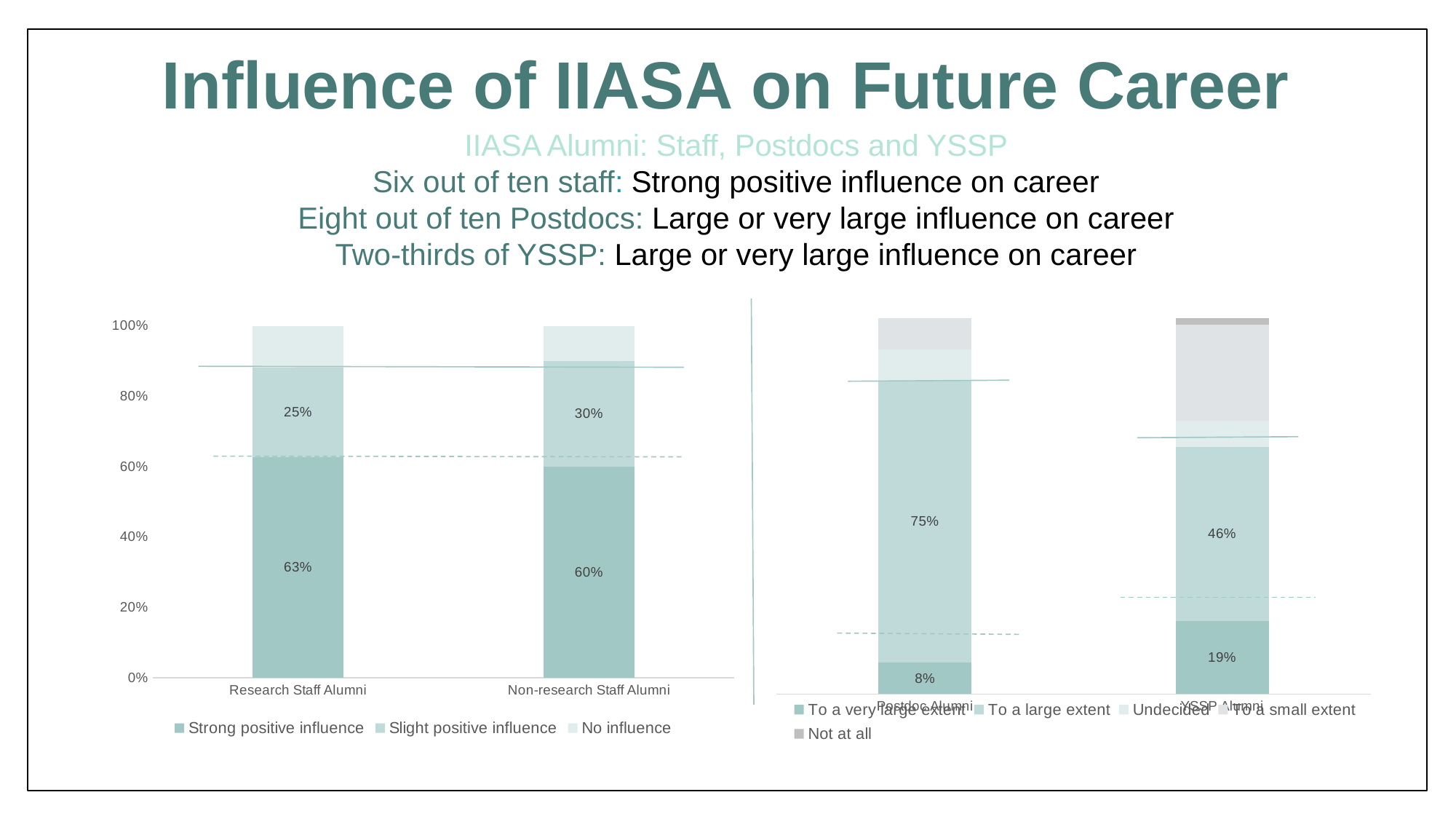

# Influence of IIASA on Future Career
IIASA Alumni: Staff, Postdocs and YSSP
Six out of ten staff: Strong positive influence on career
Eight out of ten Postdocs: Large or very large influence on career
Two-thirds of YSSP: Large or very large influence on career

[unsupported chart]

[unsupported chart]